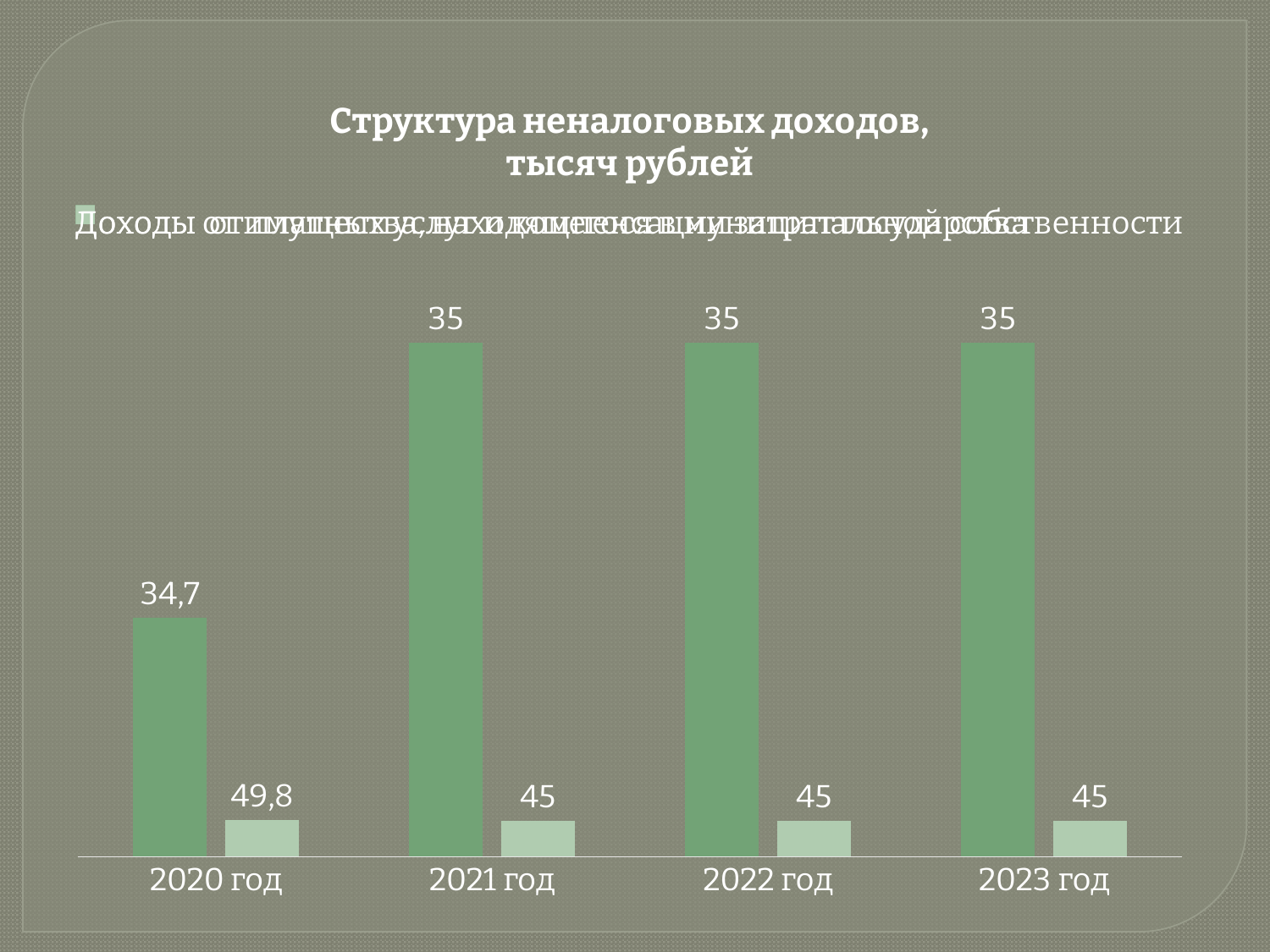

### Chart: Структура неналоговых доходов,
тысяч рублей

| Category | Доходы от имущества, находящегося в муниципальной собственности | Доходы  от платных услуг и компенсации затрат государства |
|---|---|---|
| 2020 год | 200.0 | 30.68 |
| 2021 год | 430.3 | 30.0 |
| 2022 год | 430.3 | 30.0 |
| 2023 год | 430.3 | 30.0 |